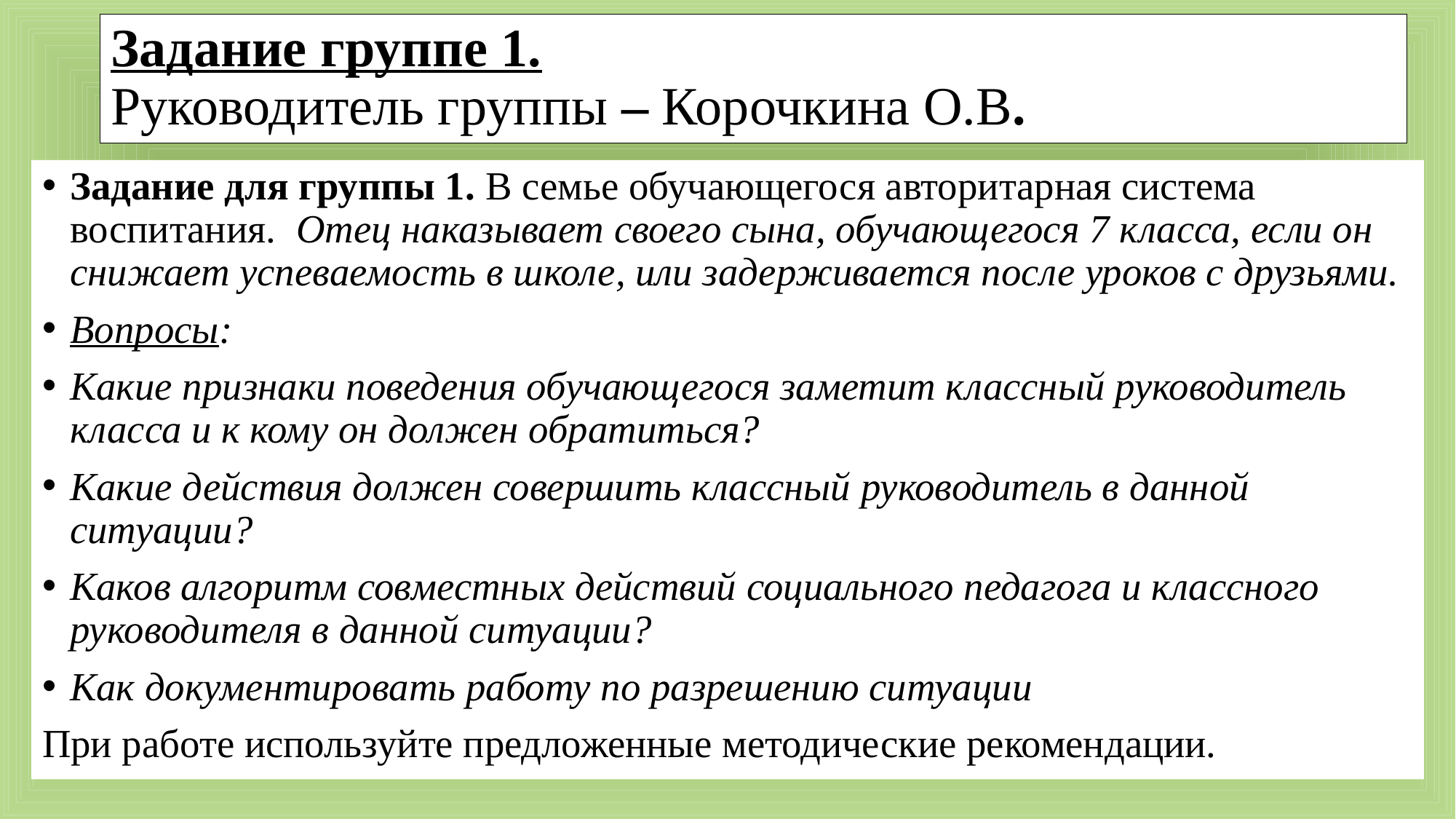

# Задание группе 1. Руководитель группы – Корочкина О.В.
Задание для группы 1. В семье обучающегося авторитарная система воспитания.  Отец наказывает своего сына, обучающегося 7 класса, если он снижает успеваемость в школе, или задерживается после уроков с друзьями.
Вопросы:
Какие признаки поведения обучающегося заметит классный руководитель класса и к кому он должен обратиться?
Какие действия должен совершить классный руководитель в данной ситуации?
Каков алгоритм совместных действий социального педагога и классного руководителя в данной ситуации?
Как документировать работу по разрешению ситуации
При работе используйте предложенные методические рекомендации.